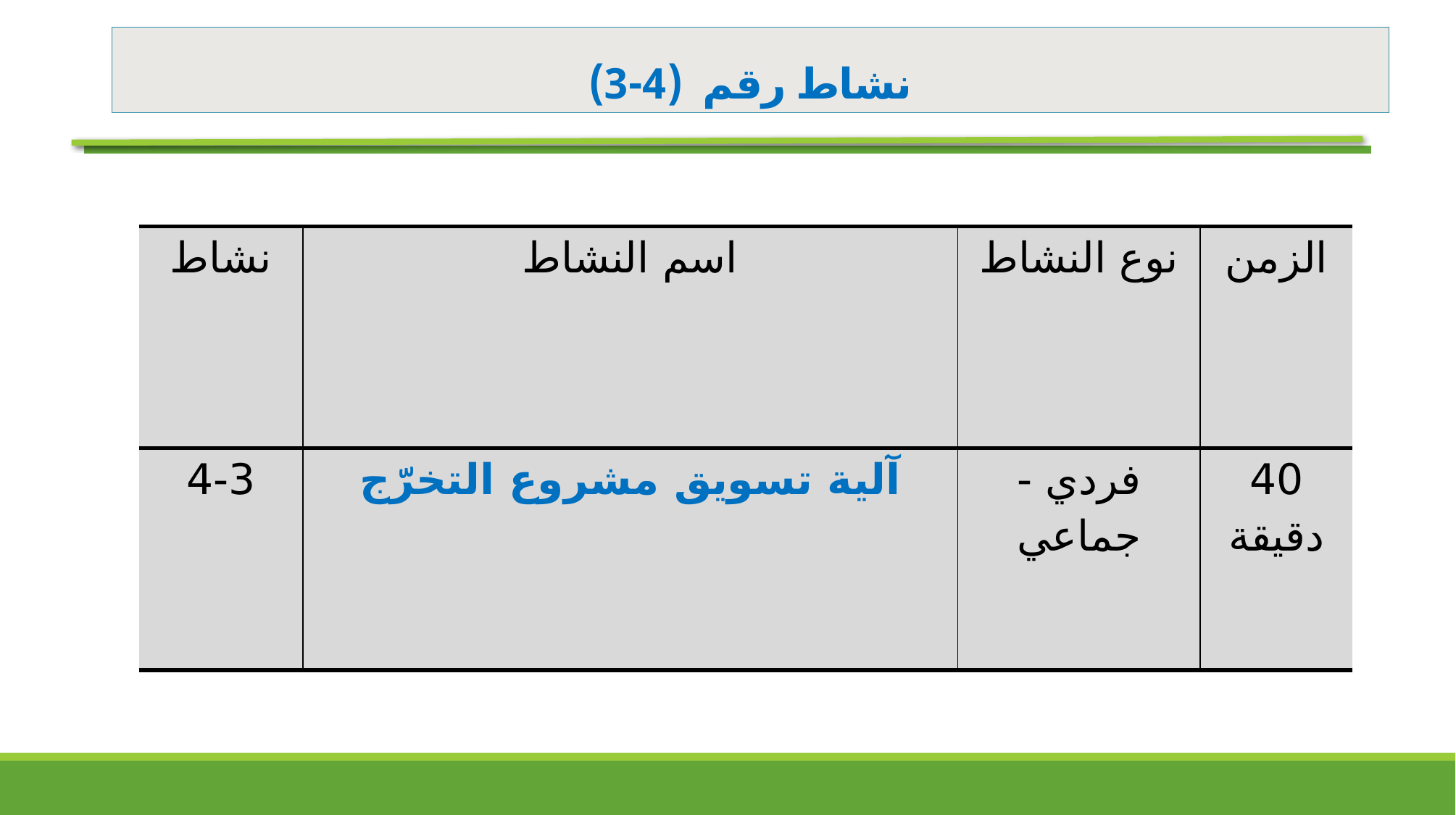

# نشاط رقم  (4-3)
| نشاط | اسم النشاط | نوع النشاط | الزمن |
| --- | --- | --- | --- |
| 4-3 | آلية تسويق مشروع التخرّج | فردي - جماعي | 40 دقيقة |